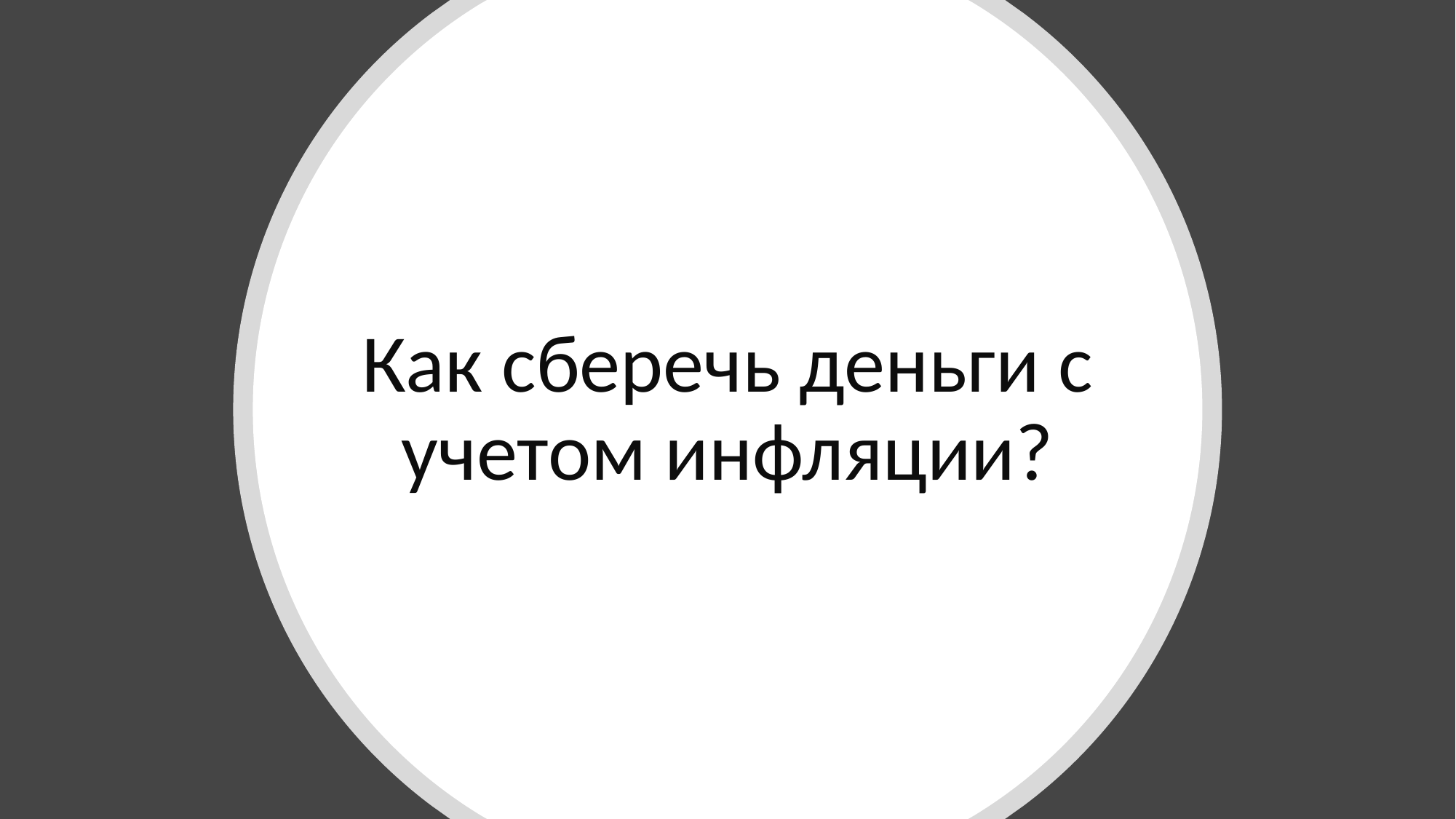

# Как сберечь деньги с учетом инфляции?